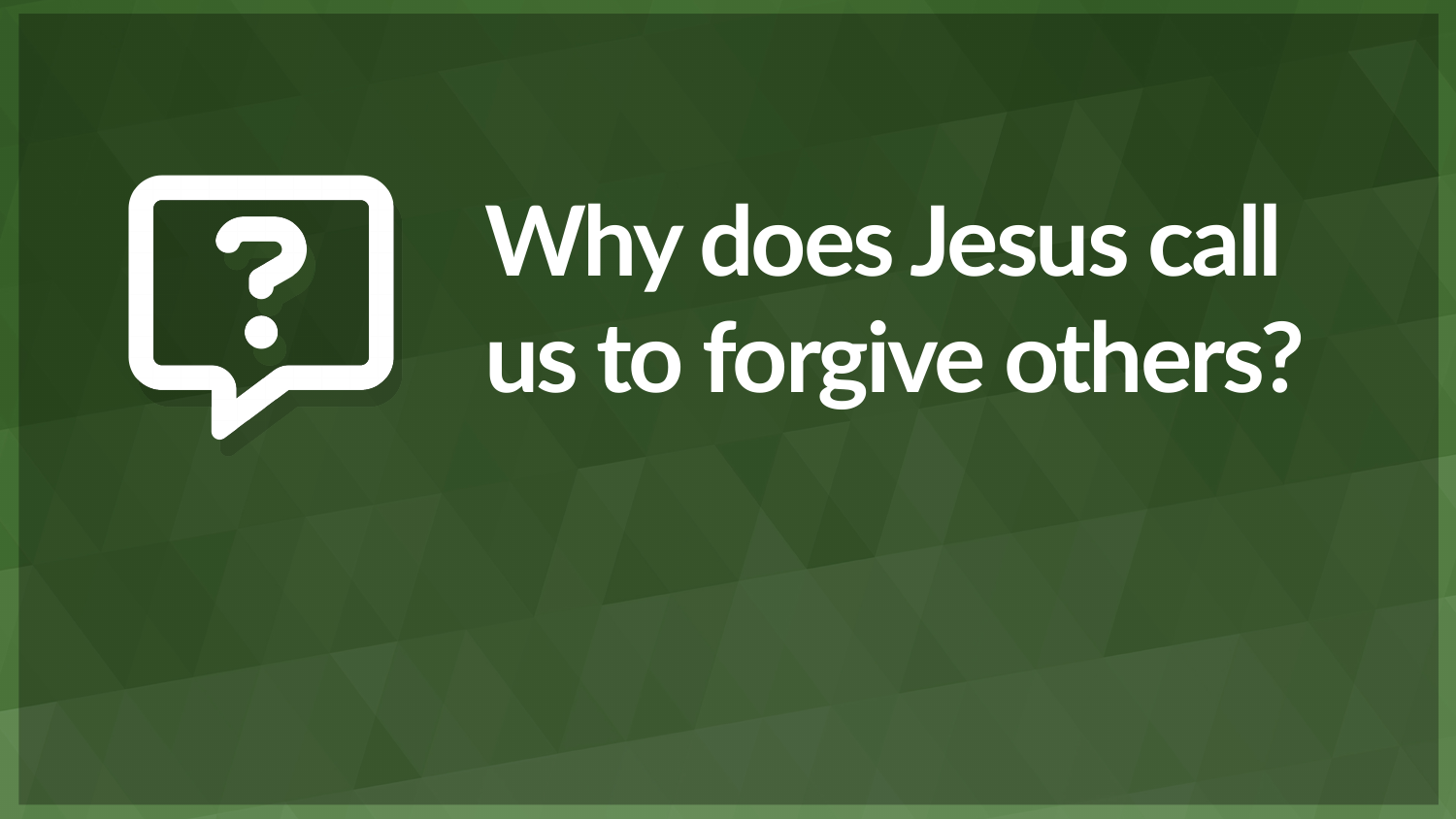

# Why does Jesus call us to forgive others?